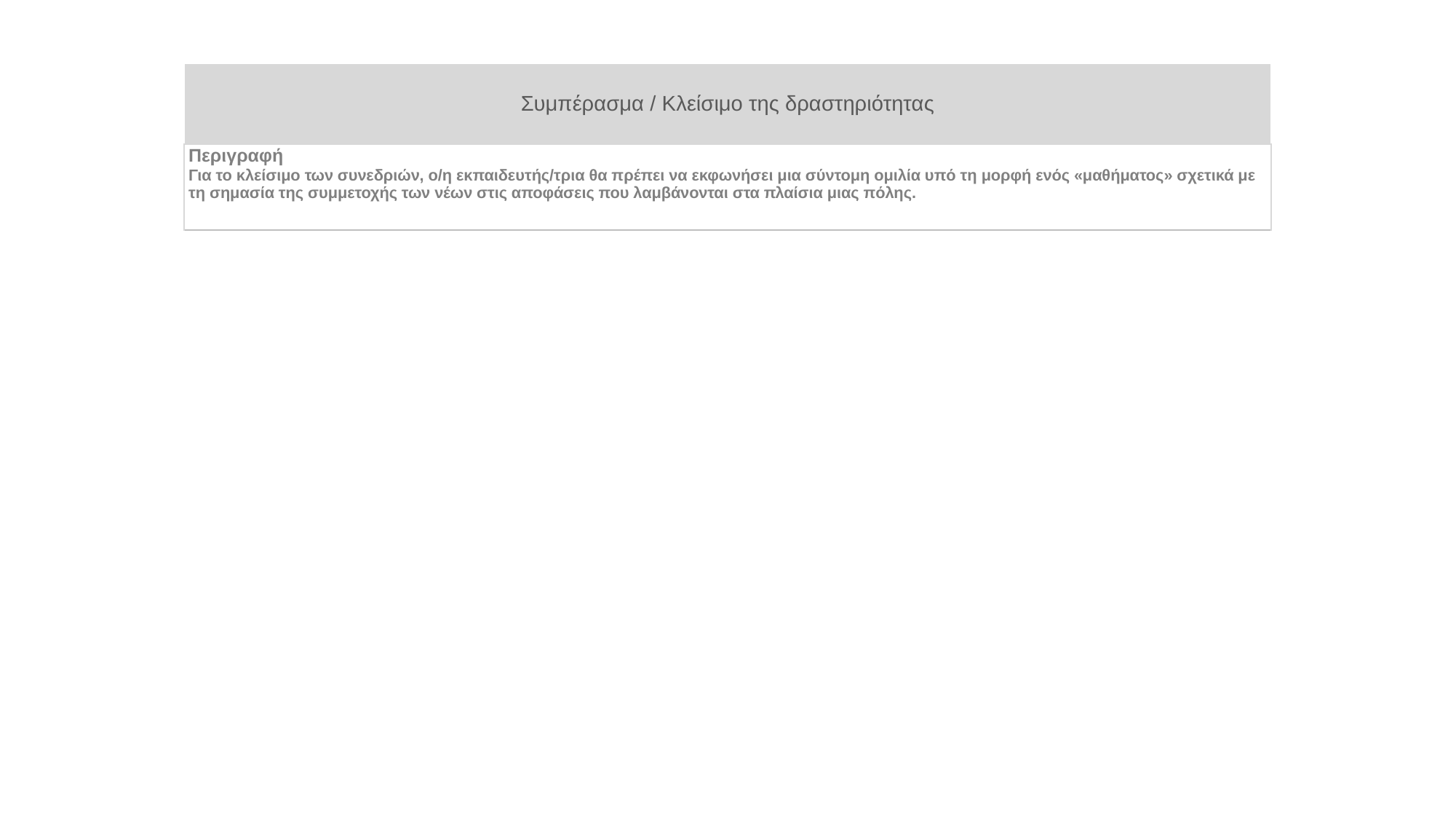

| Συμπέρασμα / Κλείσιμο της δραστηριότητας |
| --- |
| Περιγραφή Για το κλείσιμο των συνεδριών, ο/η εκπαιδευτής/τρια θα πρέπει να εκφωνήσει μια σύντομη ομιλία υπό τη μορφή ενός «μαθήματος» σχετικά με τη σημασία της συμμετοχής των νέων στις αποφάσεις που λαμβάνονται στα πλαίσια μιας πόλης. |